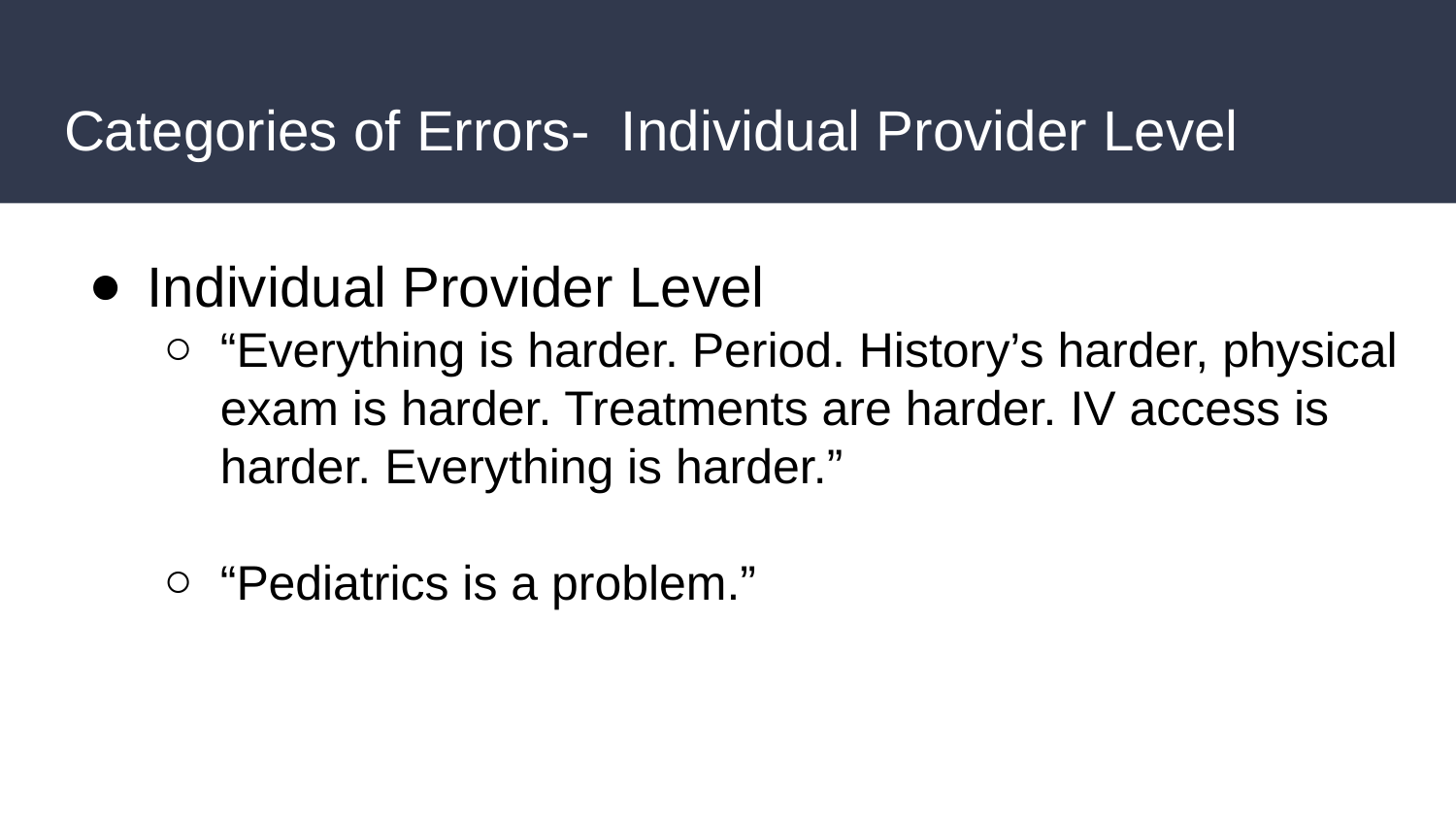

# Categories of Errors-  Individual Provider Level
Individual Provider Level
“Everything is harder. Period. History’s harder, physical exam is harder. Treatments are harder. IV access is harder. Everything is harder.”

“Pediatrics is a problem.”